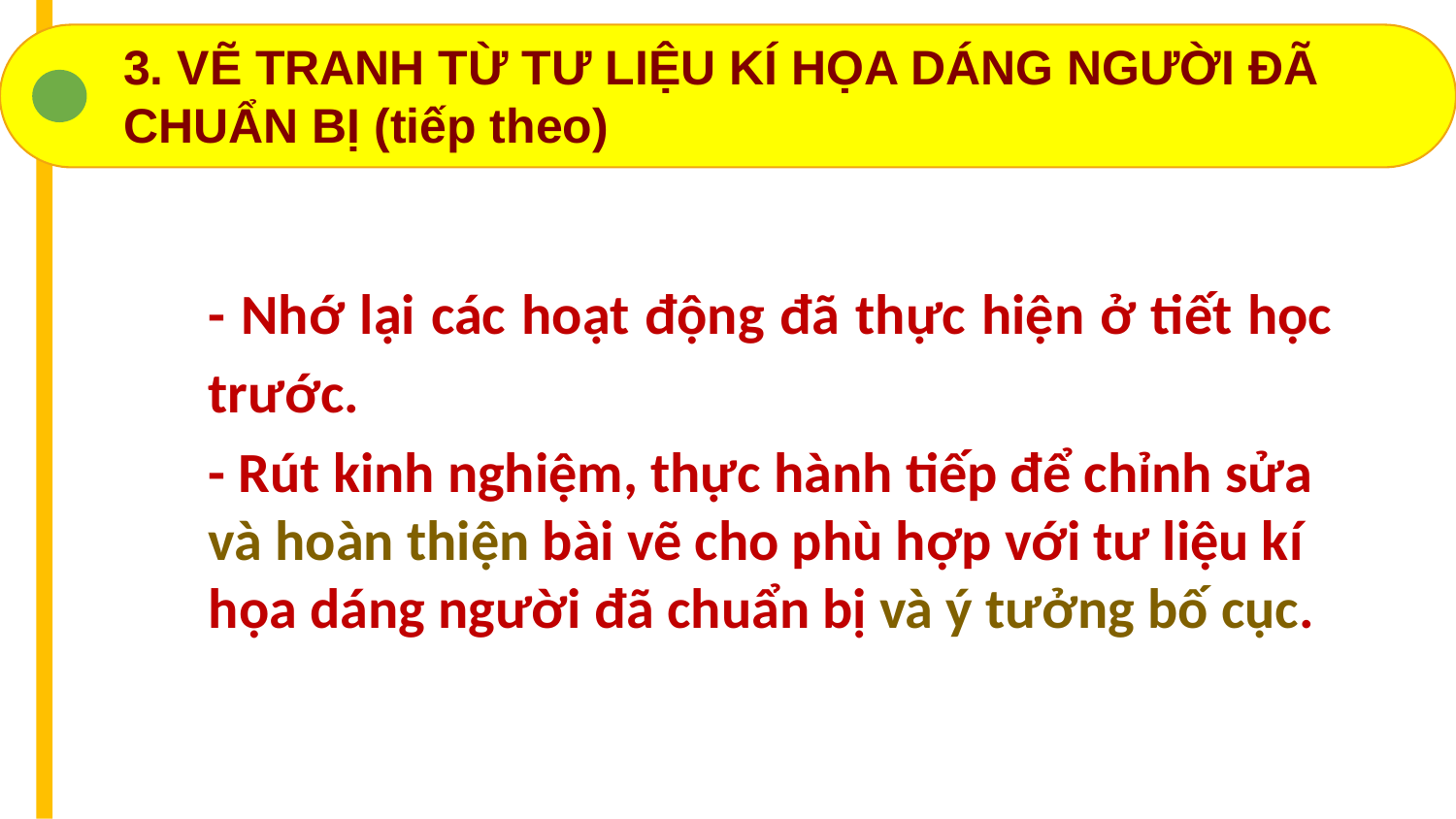

3. VẼ TRANH TỪ TƯ LIỆU KÍ HỌA DÁNG NGƯỜI ĐÃ CHUẨN BỊ (tiếp theo)

- Nhớ lại các hoạt động đã thực hiện ở tiết học trước.
- Rút kinh nghiệm, thực hành tiếp để chỉnh sửa và hoàn thiện bài vẽ cho phù hợp với tư liệu kí họa dáng người đã chuẩn bị và ý tưởng bố cục.